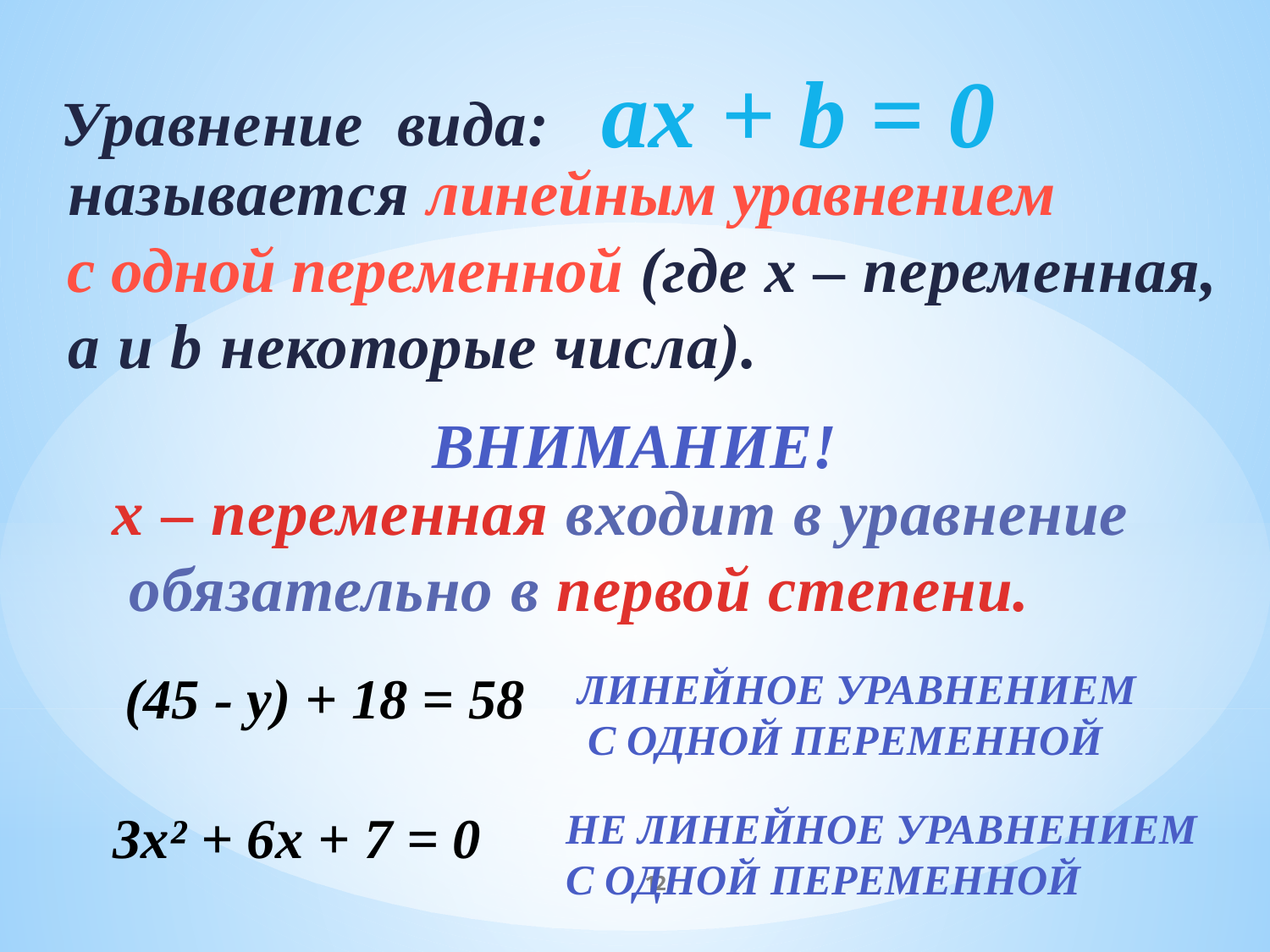

aх + b = 0
Уравнение  вида:
 называется линейным уравнением
 с одной переменной (где х – переменная,
 а и b некоторые числа).
Внимание!
х – переменная входит в уравнение
 обязательно в первой степени.
 (45 - у) + 18 = 58
линейное уравнением
 с одной переменной
 3х² + 6х + 7 = 0
 не линейное уравнением
 с одной переменной
12